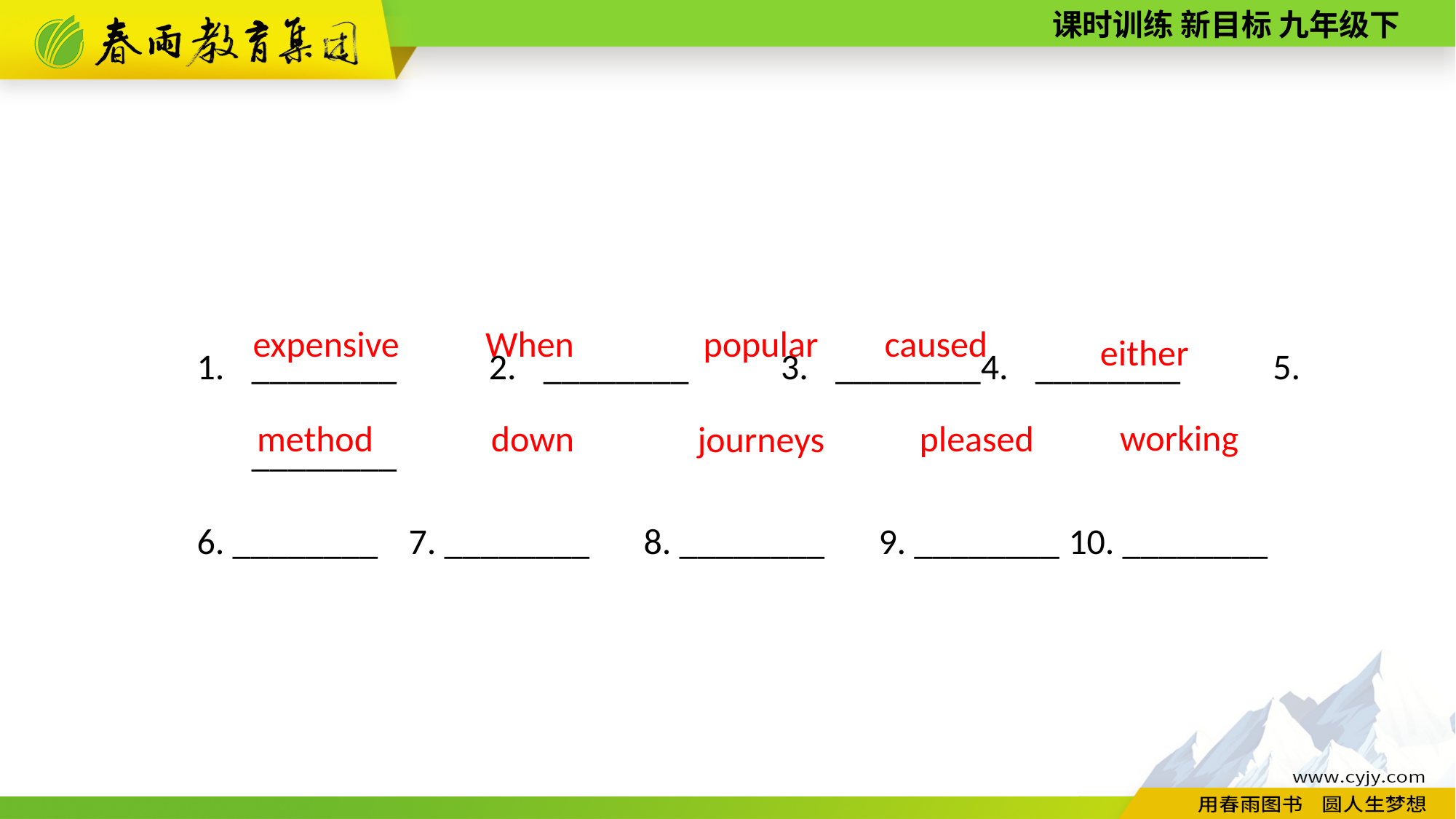

________　2. ________　3. ________4. ________　5. ________
6. ________       7. ________　8. ________　9. ________  10. ________
caused
popular
expensive
When
either
working
pleased
down
method
journeys